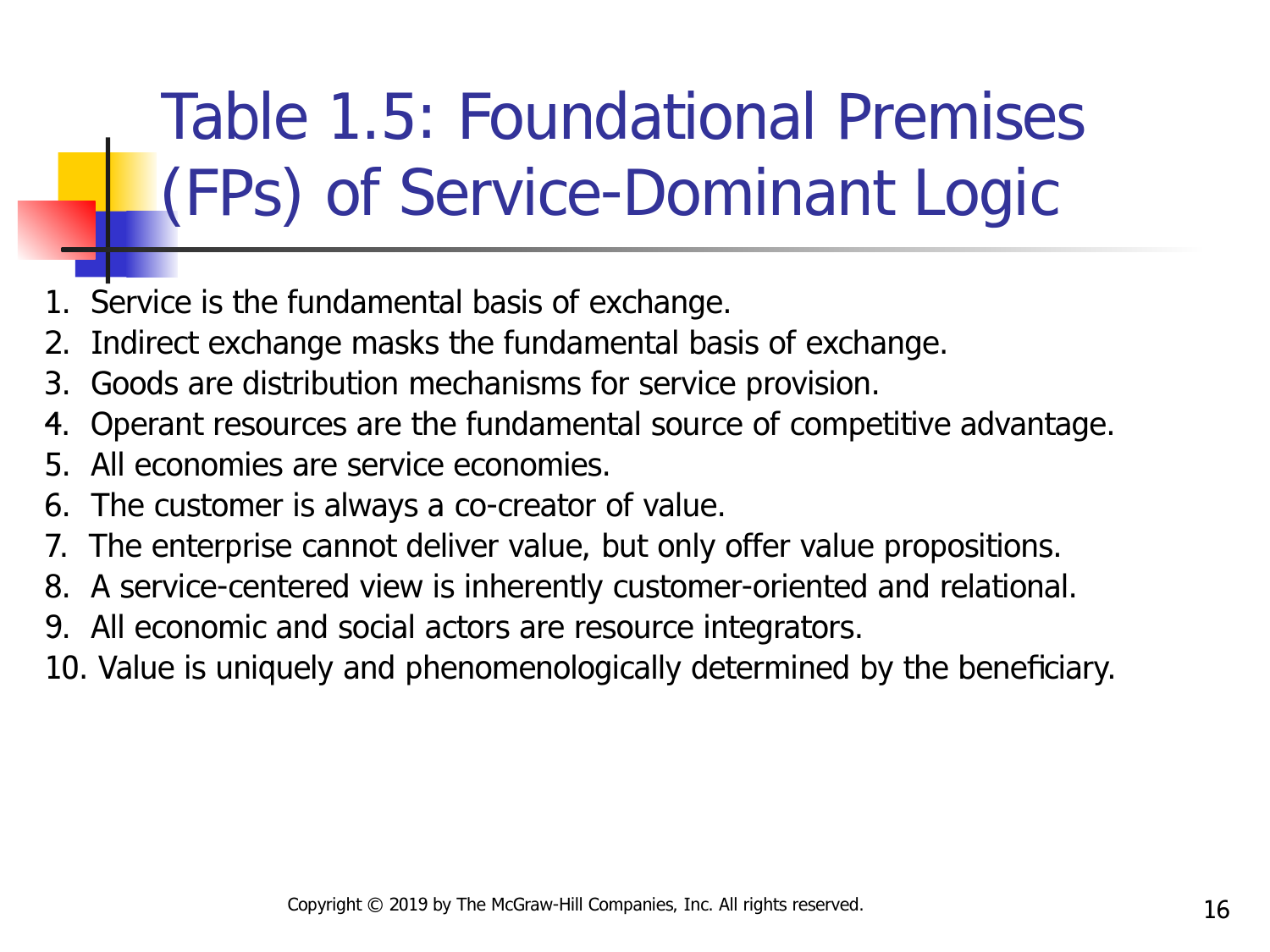

# Table 1.5: Foundational Premises (FPs) of Service-Dominant Logic
1.  Service is the fundamental basis of exchange.
2.  Indirect exchange masks the fundamental basis of exchange.
3.  Goods are distribution mechanisms for service provision.
4.  Operant resources are the fundamental source of competitive advantage.
5.  All economies are service economies.
6.  The customer is always a co-creator of value.
7.  The enterprise cannot deliver value, but only offer value propositions.
8.  A service-centered view is inherently customer-oriented and relational.
9.  All economic and social actors are resource integrators.
10. Value is uniquely and phenomenologically determined by the beneficiary.

16
Copyright © 2019 by The McGraw-Hill Companies, Inc. All rights reserved.